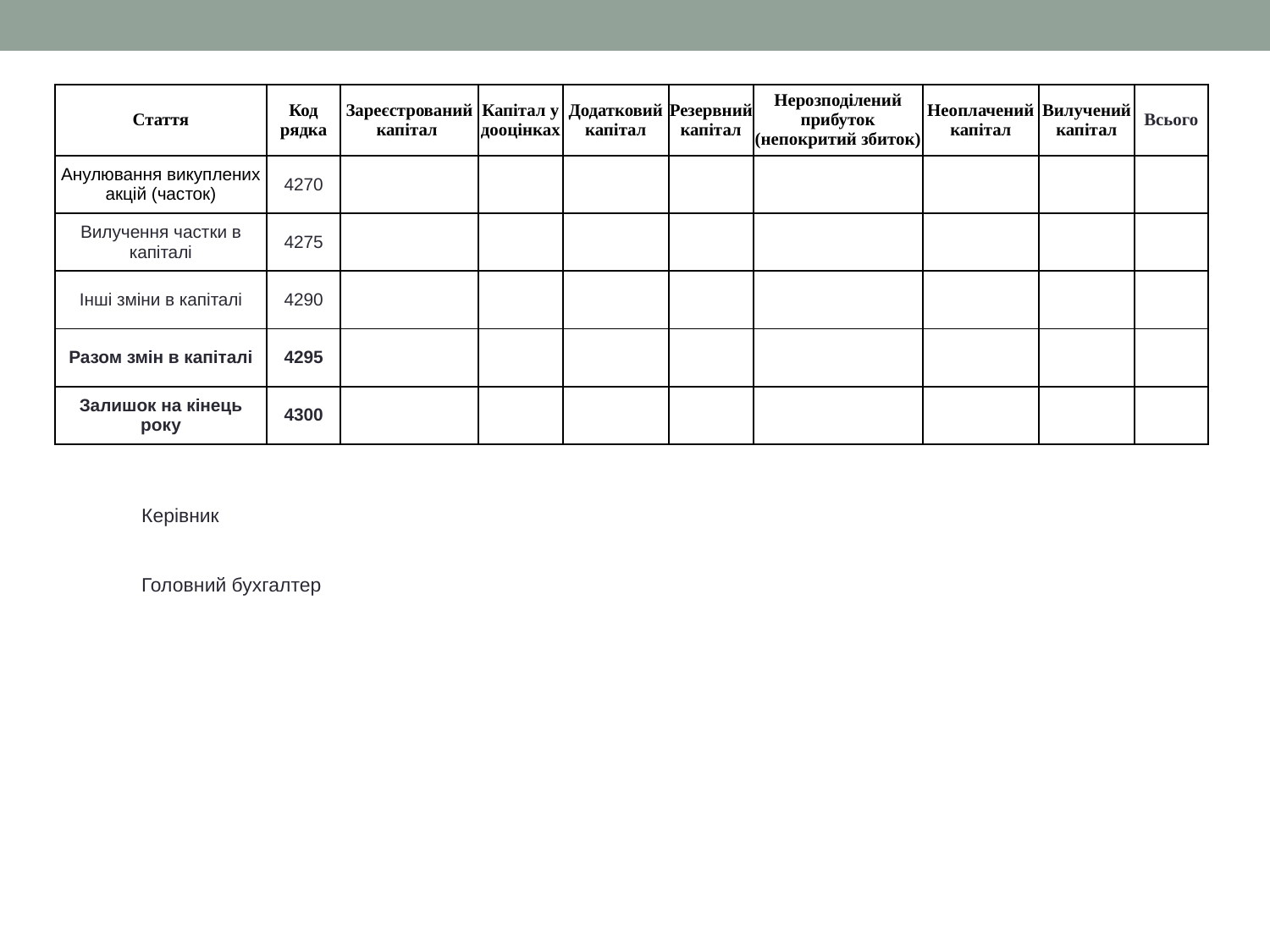

| Стаття | Код рядка | Зареєстрований капітал | Капітал у дооцінках | Додатковий капітал | Резервний капітал | Нерозподілений прибуток (непокритий збиток) | Неоплачений капітал | Вилучений капітал | Всього |
| --- | --- | --- | --- | --- | --- | --- | --- | --- | --- |
| Анулювання викуплених акцій (часток) | 4270 |  |  |  |  |  |  |  |  |
| Вилучення частки в капіталі | 4275 |  |  |  |  |  |  |  |  |
| Інші зміни в капіталі | 4290 |  |  |  |  |  |  |  |  |
| Разом змін в капіталі | 4295 |  |  |  |  |  |  |  |  |
| Залишок на кінець року | 4300 |  |  |  |  |  |  |  |  |
Керівник

Головний бухгалтер